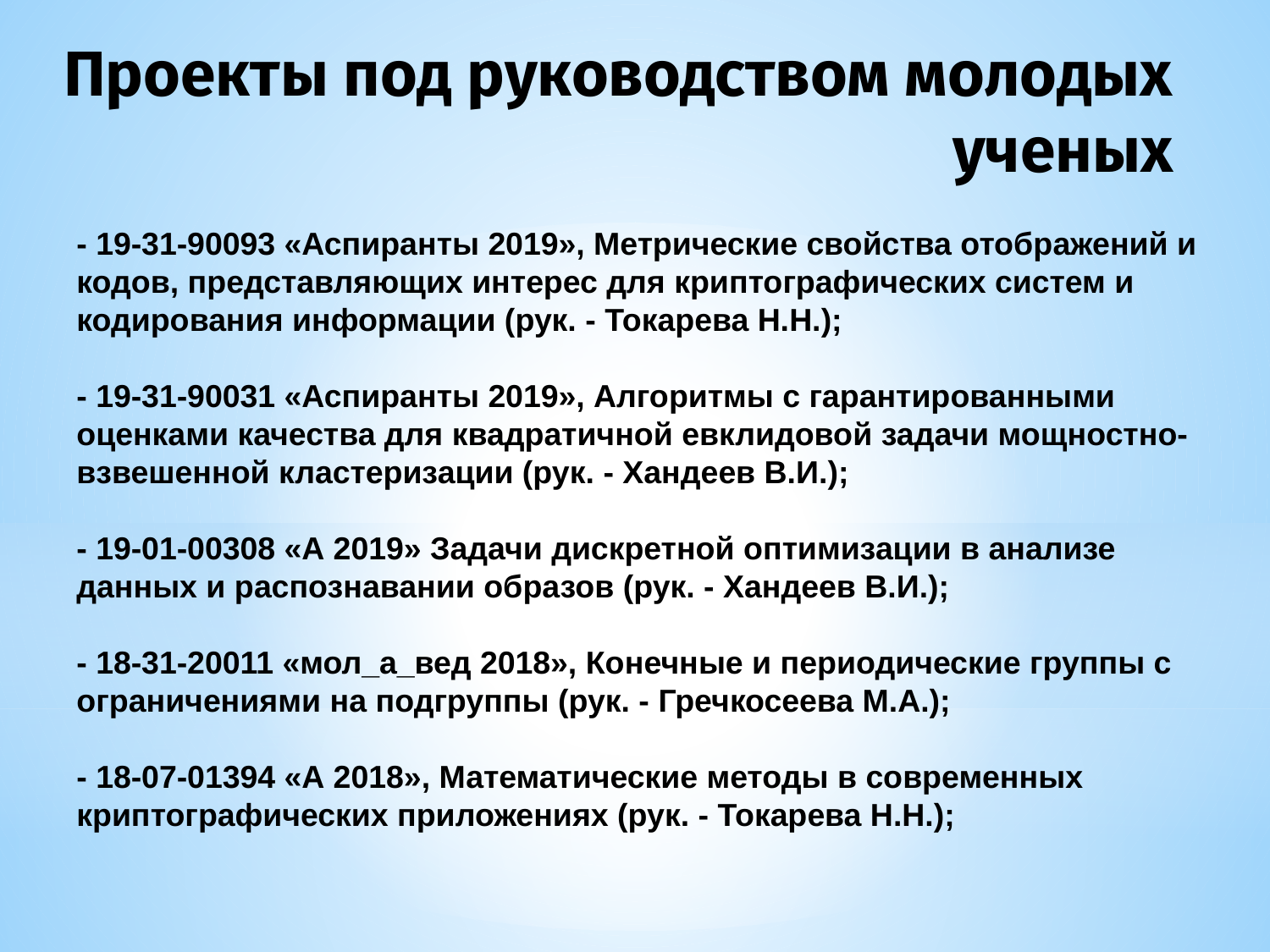

# Проекты под руководством молодых ученых

- 19-31-90093 «Аспиранты 2019», Метрические свойства отображений и кодов, представляющих интерес для криптографических систем и кодирования информации (рук. - Токарева Н.Н.);

- 19-31-90031 «Аспиранты 2019», Алгоритмы с гарантированными оценками качества для квадратичной евклидовой задачи мощностно-взвешенной кластеризации (рук. - Хандеев В.И.);

- 19-01-00308 «А 2019» Задачи дискретной оптимизации в анализе данных и распознавании образов (рук. - Хандеев В.И.);

- 18-31-20011 «мол_а_вед 2018», Конечные и периодические группы с ограничениями на подгруппы (рук. - Гречкосеева М.А.);

- 18-07-01394 «А 2018», Математические методы в современных криптографических приложениях (рук. - Токарева Н.Н.);